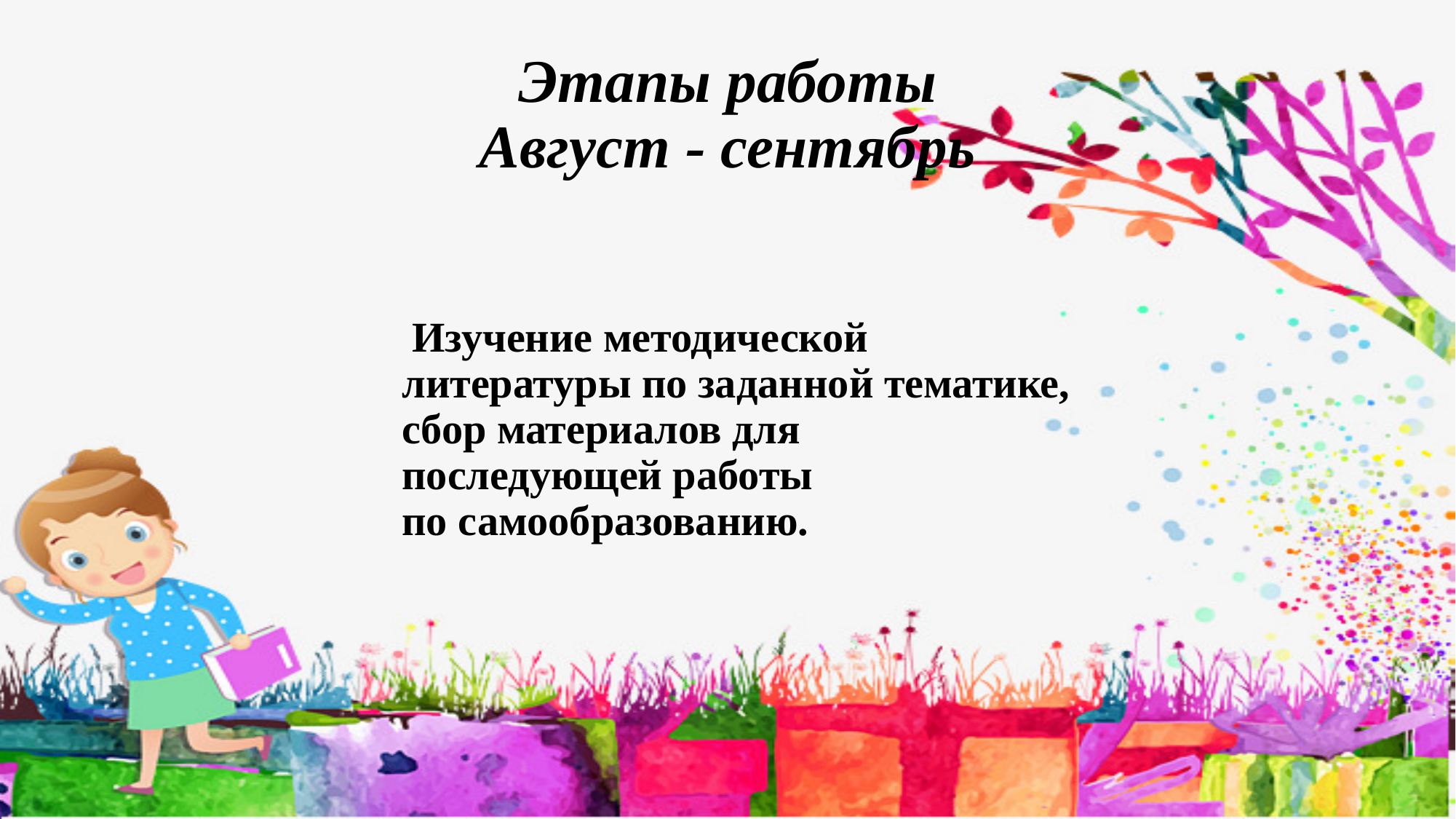

# Этапы работы Август - сентябрь
 Изучение методической литературы по заданной тематике, сбор материалов для последующей работы по самообразованию.